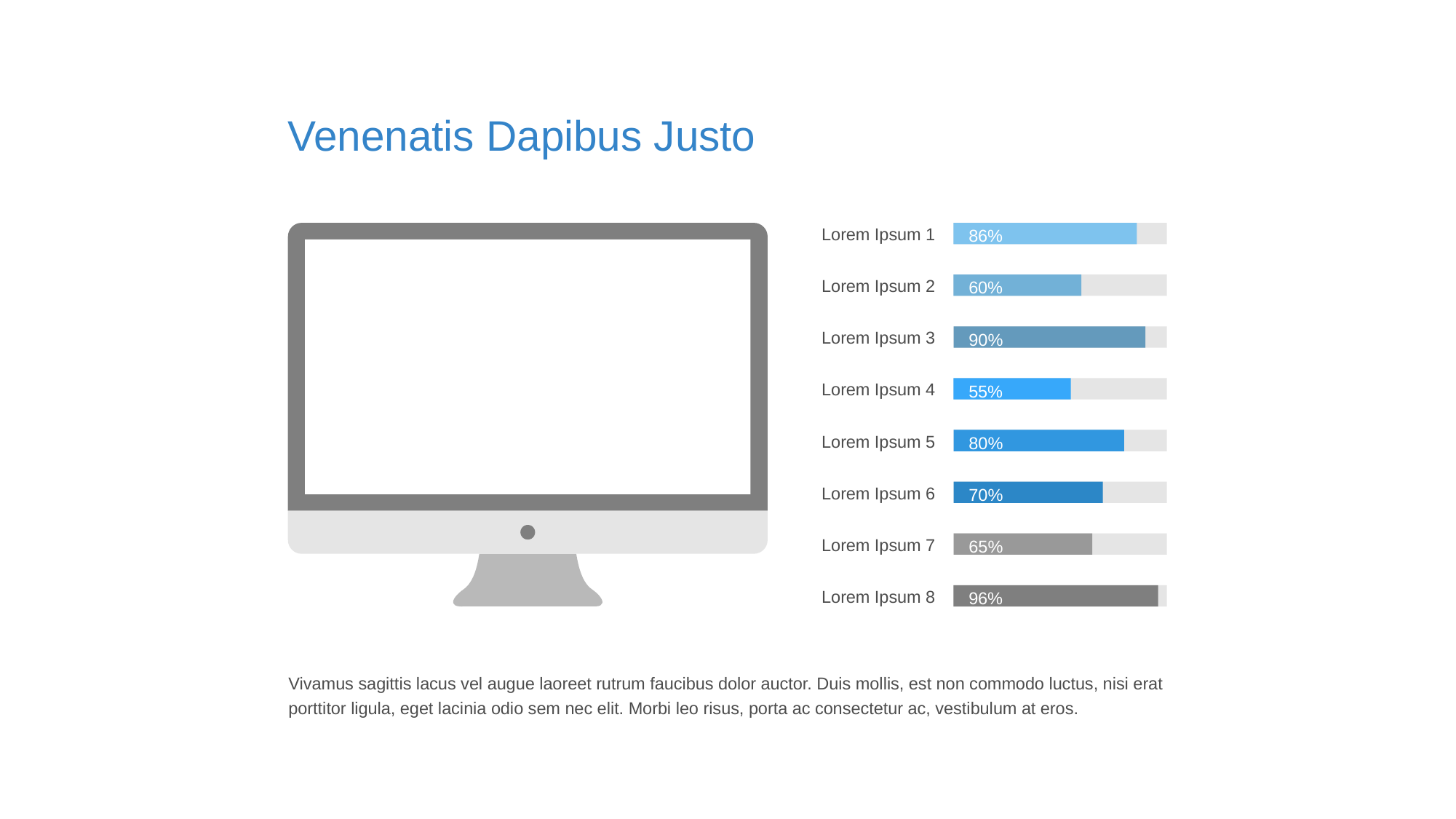

Venenatis Dapibus Justo

Lorem Ipsum 1

86%
Lorem Ipsum 2

60%
Lorem Ipsum 3

90%
Lorem Ipsum 4

55%
Lorem Ipsum 5

80%
Lorem Ipsum 6

70%
Lorem Ipsum 7

65%
Lorem Ipsum 8

96%
Vivamus sagittis lacus vel augue laoreet rutrum faucibus dolor auctor. Duis mollis, est non commodo luctus, nisi erat porttitor ligula, eget lacinia odio sem nec elit. Morbi leo risus, porta ac consectetur ac, vestibulum at eros.